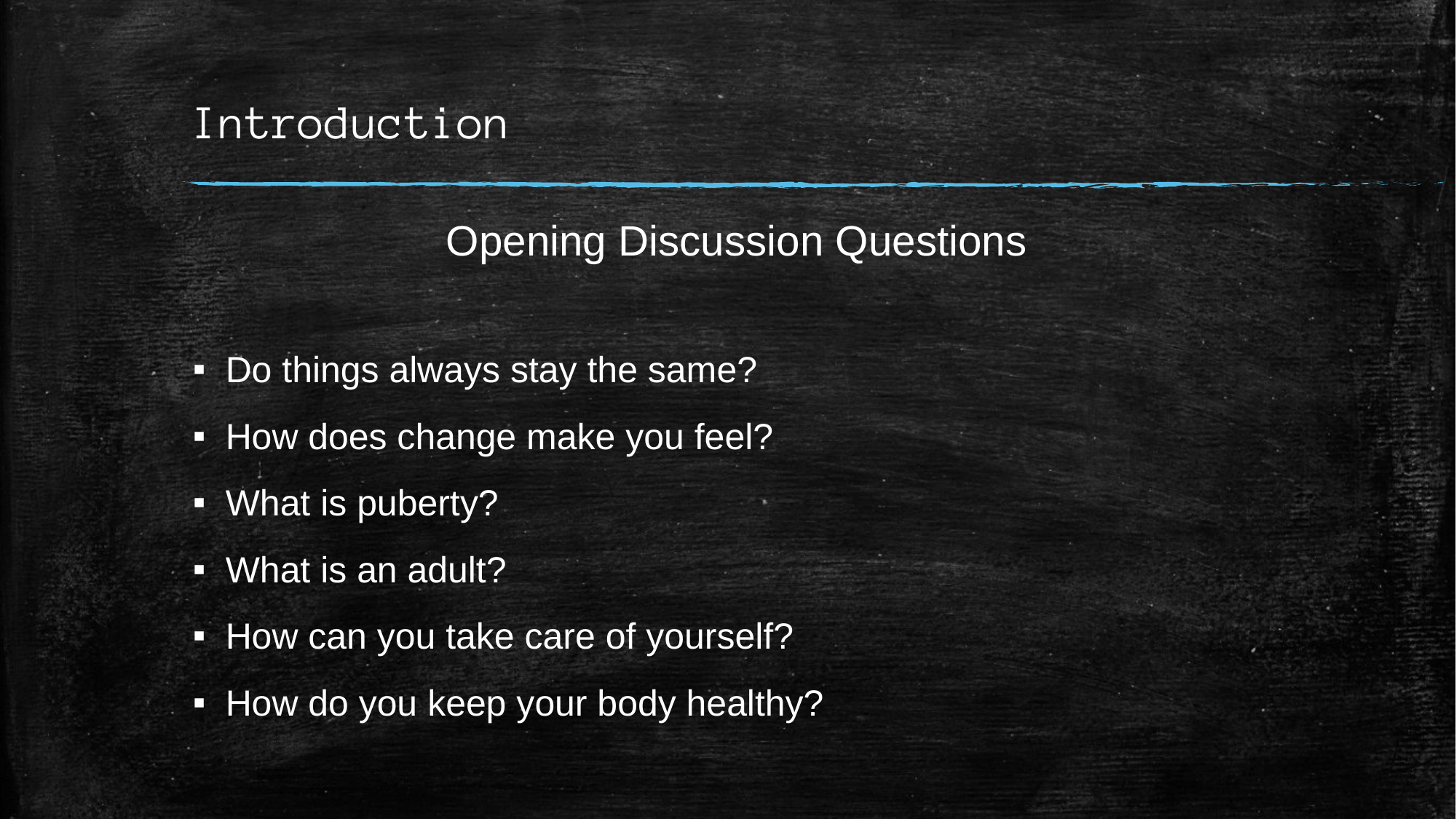

# Introduction
Opening Discussion Questions
Do things always stay the same?
How does change make you feel?
What is puberty?
What is an adult?
How can you take care of yourself?
How do you keep your body healthy?